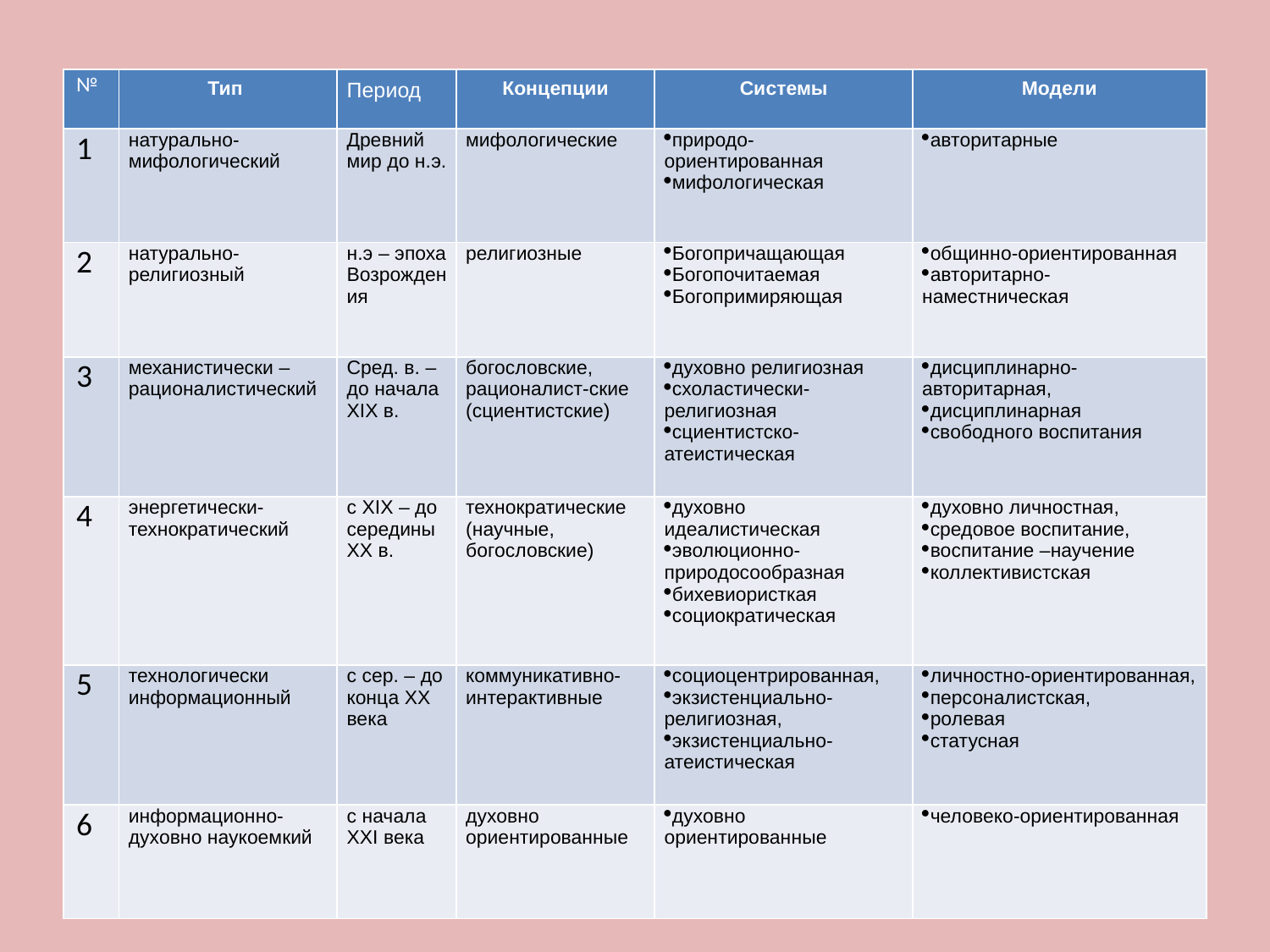

#
| № | Тип | Период | Концепции | Системы | Модели |
| --- | --- | --- | --- | --- | --- |
| 1 | натурально- мифологический | Древний мир до н.э. | мифологические | природо-ориентированная мифологическая | авторитарные |
| 2 | натурально- религиозный | н.э – эпоха Возрождения | религиозные | Богопричащающая Богопочитаемая Богопримиряющая | общинно-ориентированная авторитарно-наместническая |
| 3 | механистически – рационалистический | Сред. в. – до начала ХIХ в. | богословские, рационалист-ские (сциентистские) | духовно религиозная схоластически-религиозная сциентистско-атеистическая | дисциплинарно-авторитарная, дисциплинарная свободного воспитания |
| 4 | энергетически-технократический | с ХIХ – до середины ХХ в. | технократические (научные, богословские) | духовно идеалистическая эволюционно-природосообразная бихевиористкая социократическая | духовно личностная, средовое воспитание, воспитание –научение коллективистская |
| 5 | технологически информационный | с сер. – до конца ХХ века | коммуникативно-интерактивные | социоцентрированная, экзистенциально-религиозная, экзистенциально-атеистическая | личностно-ориентированная, персоналистская, ролевая статусная |
| 6 | информационно-духовно наукоемкий | с начала ХХI века | духовно ориентированные | духовно ориентированные | человеко-ориентированная |